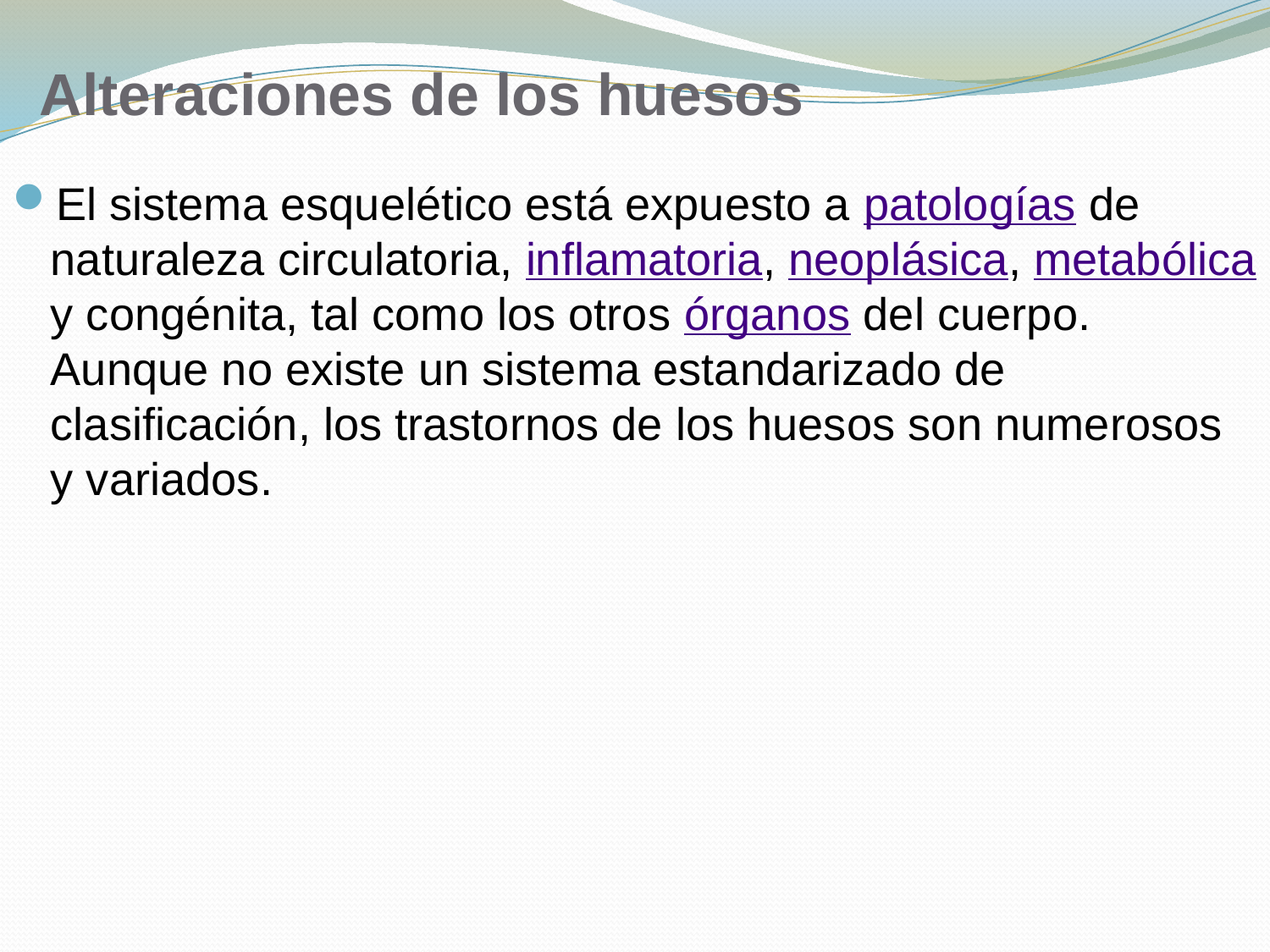

# Alteraciones de los huesos
El sistema esquelético está expuesto a patologías de naturaleza circulatoria, inflamatoria, neoplásica, metabólica y congénita, tal como los otros órganos del cuerpo. Aunque no existe un sistema estandarizado de clasificación, los trastornos de los huesos son numerosos y variados.